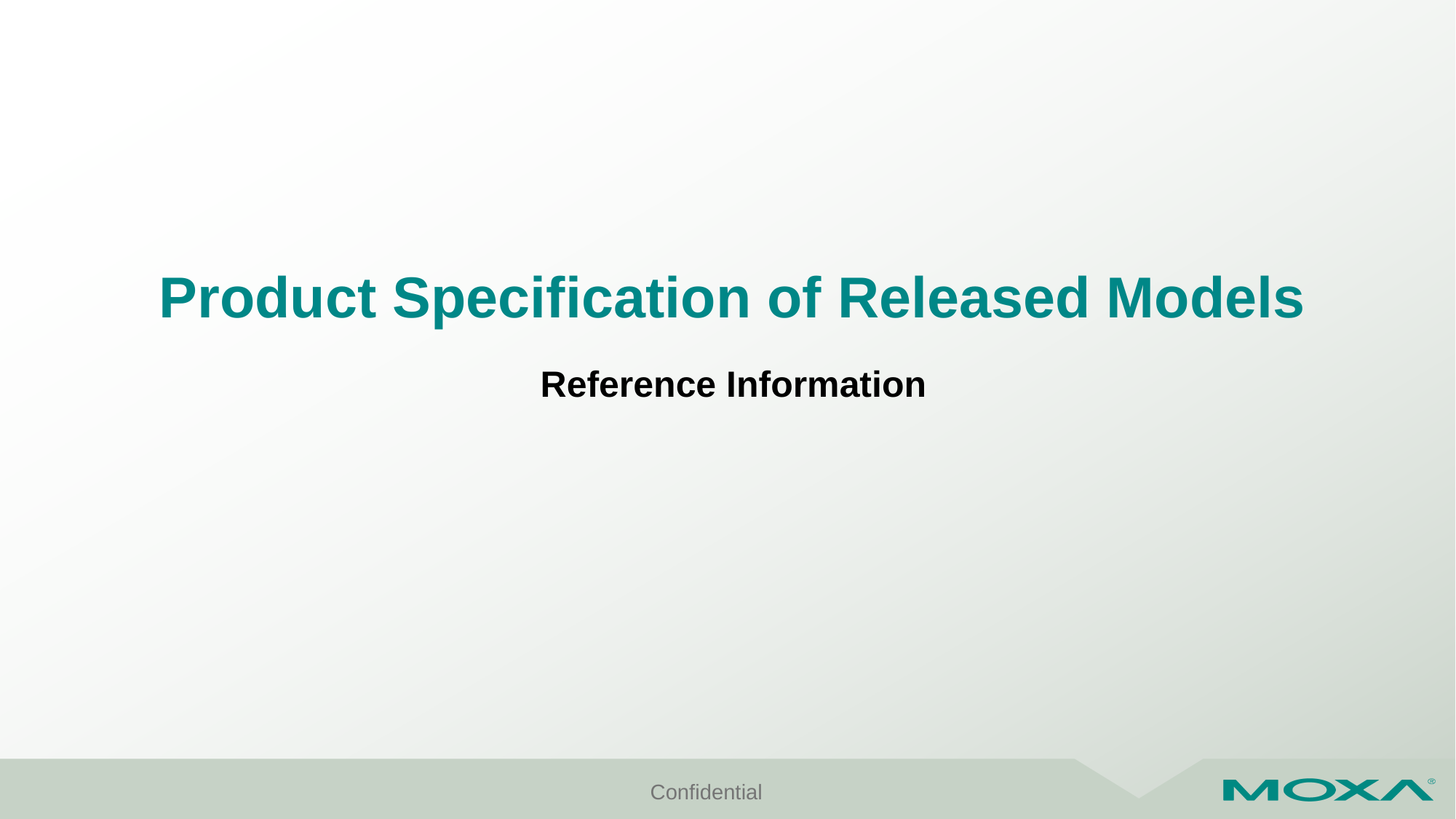

# Product Specification of Released Models
Reference Information